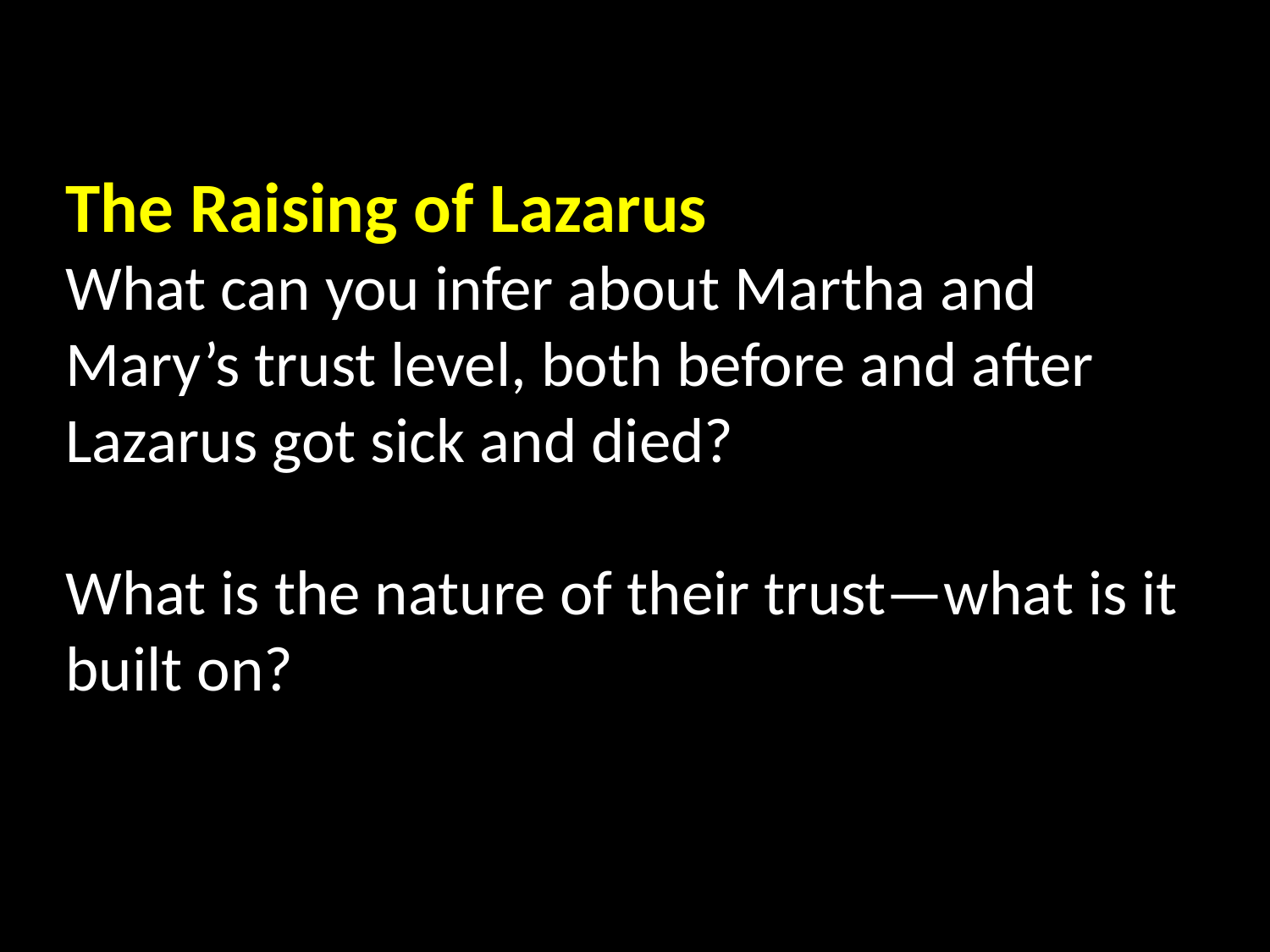

# The Raising of Lazarus What can you infer about Martha and Mary’s trust level, both before and after Lazarus got sick and died? What is the nature of their trust—what is it built on?